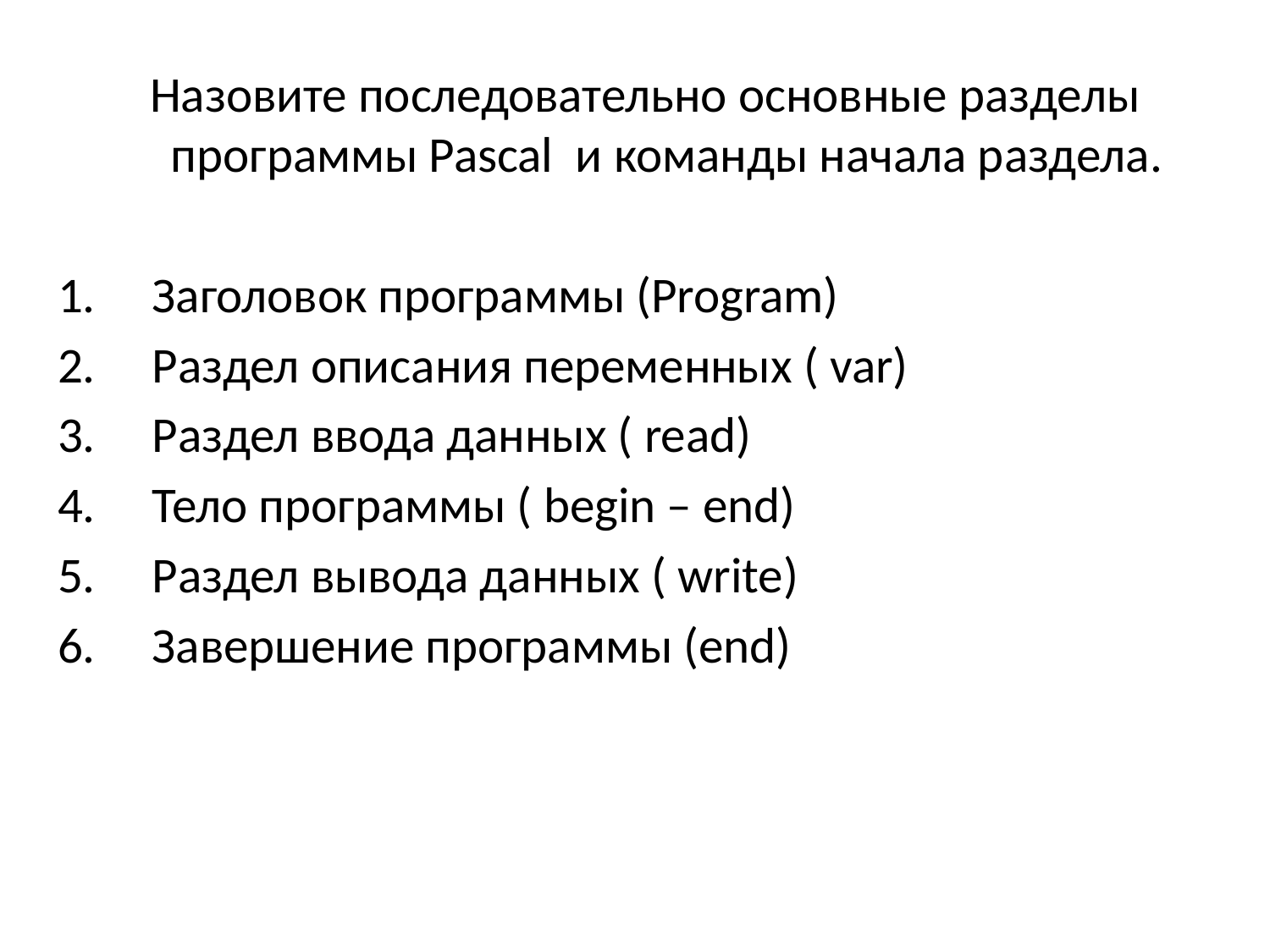

Назовите последовательно основные разделы программы Pascal  и команды начала раздела.

Заголовок программы (Program)
Раздел описания переменных ( var)
Раздел ввода данных ( read)
Тело программы ( begin – end)
Раздел вывода данных ( write)
Завершение программы (end)